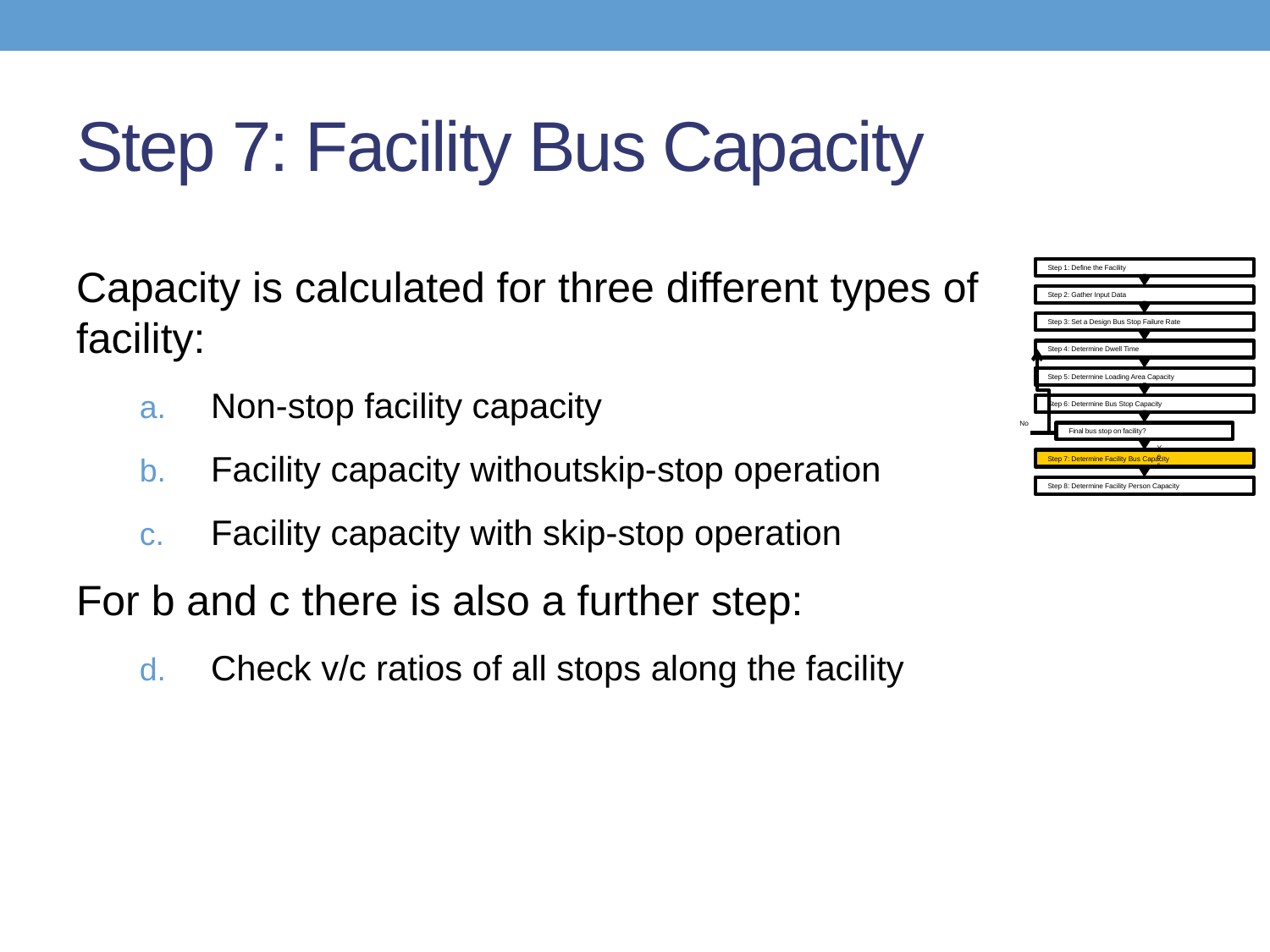

# Step 7: Facility Bus Capacity
Capacity is calculated for three different types of facility:
Non-stop facility capacity
Facility capacity withoutskip-stop operation
Facility capacity with skip-stop operation
For b and c there is also a further step:
Check v/c ratios of all stops along the facility
Step 1: Define the Facility
Step 2: Gather Input Data
Step 3: Set a Design Bus Stop Failure Rate
Step 4: Determine Dwell Time
Step 5: Determine Loading Area Capacity
Step 6: Determine Bus Stop Capacity
No
Final bus stop on facility?
Yes
Step 7: Determine Facility Bus Capacity
Step 8: Determine Facility Person Capacity